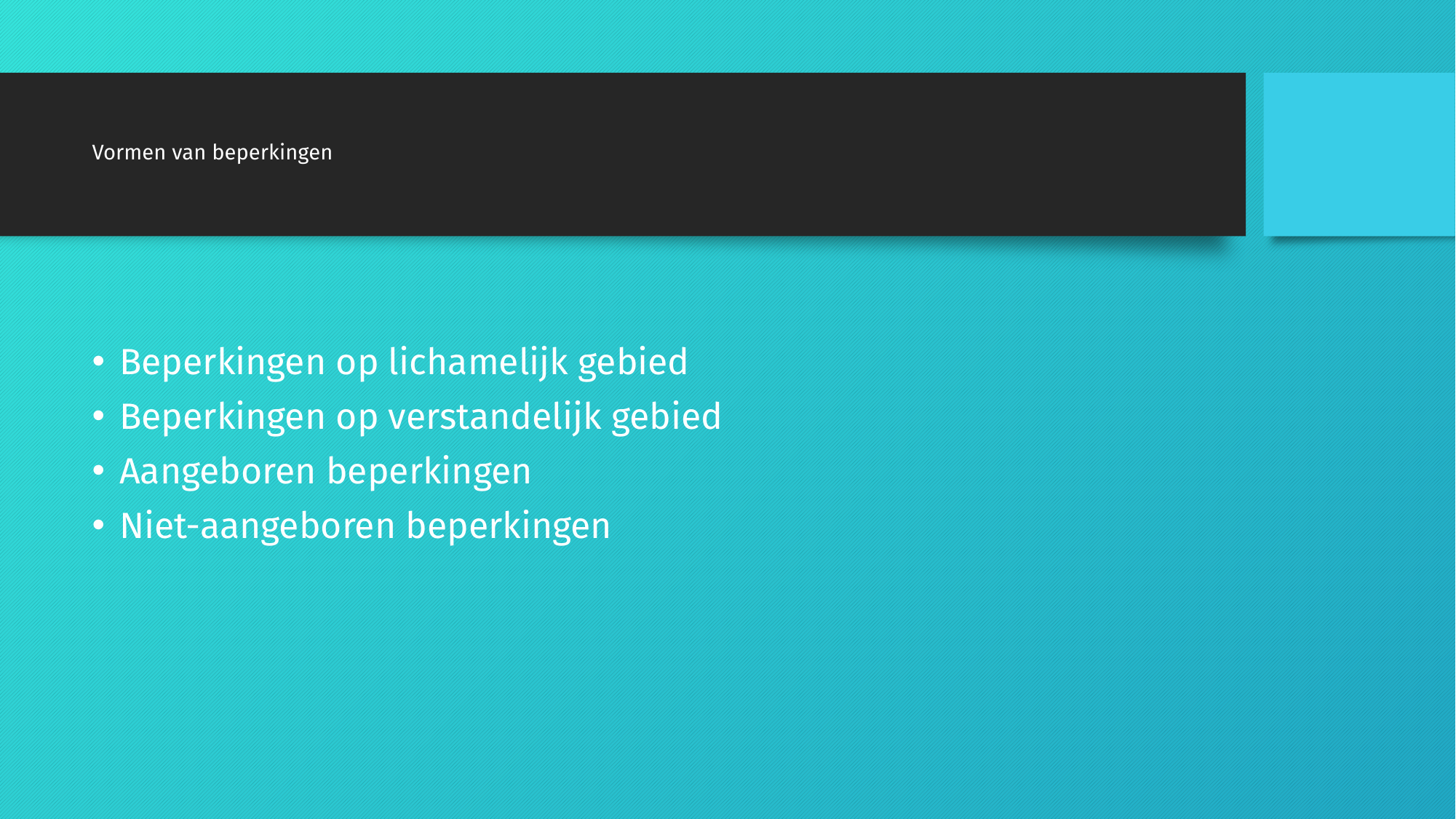

# Vormen van beperkingen

Beperkingen op lichamelijk gebied
Beperkingen op verstandelijk gebied
Aangeboren beperkingen
Niet-aangeboren beperkingen